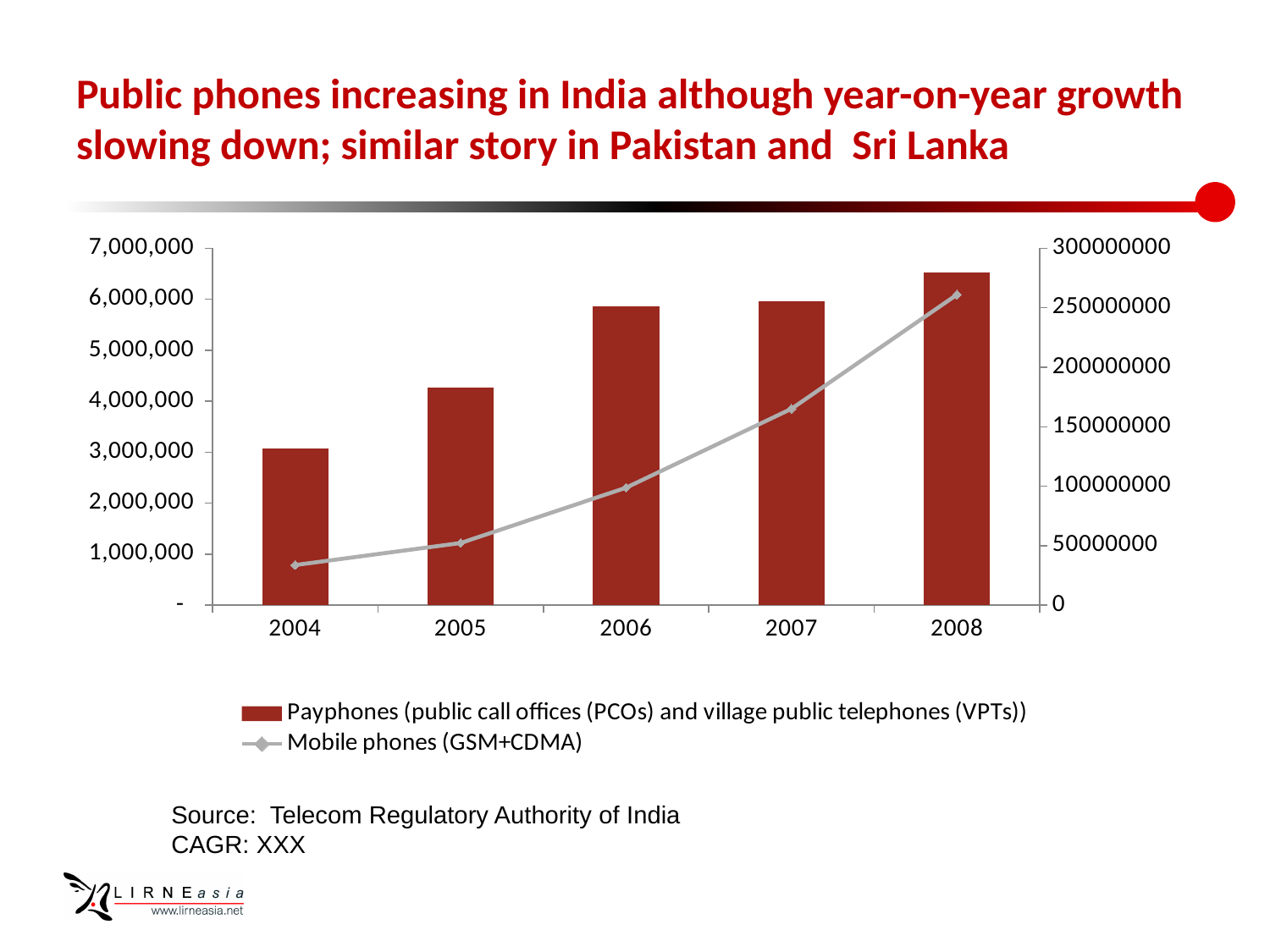

# Public phones increasing in India although year-on-year growth slowing down; similar story in Pakistan and  Sri Lanka

### Chart

| Category | Payphones (public call offices (PCOs) and village public telephones (VPTs)) | Mobile phones (GSM+CDMA) |
|---|---|---|
| 2004 | 3068550.0 | 33690000.0 |
| 2005 | 4274043.0 | 52220000.0 |
| 2006 | 5859000.0 | 98770000.0 |
| 2007 | 5962021.0 | 165110000.0 |
| 2008 | 6521783.0 | 261070000.0 |
Source:  Telecom Regulatory Authority of India
CAGR: XXX